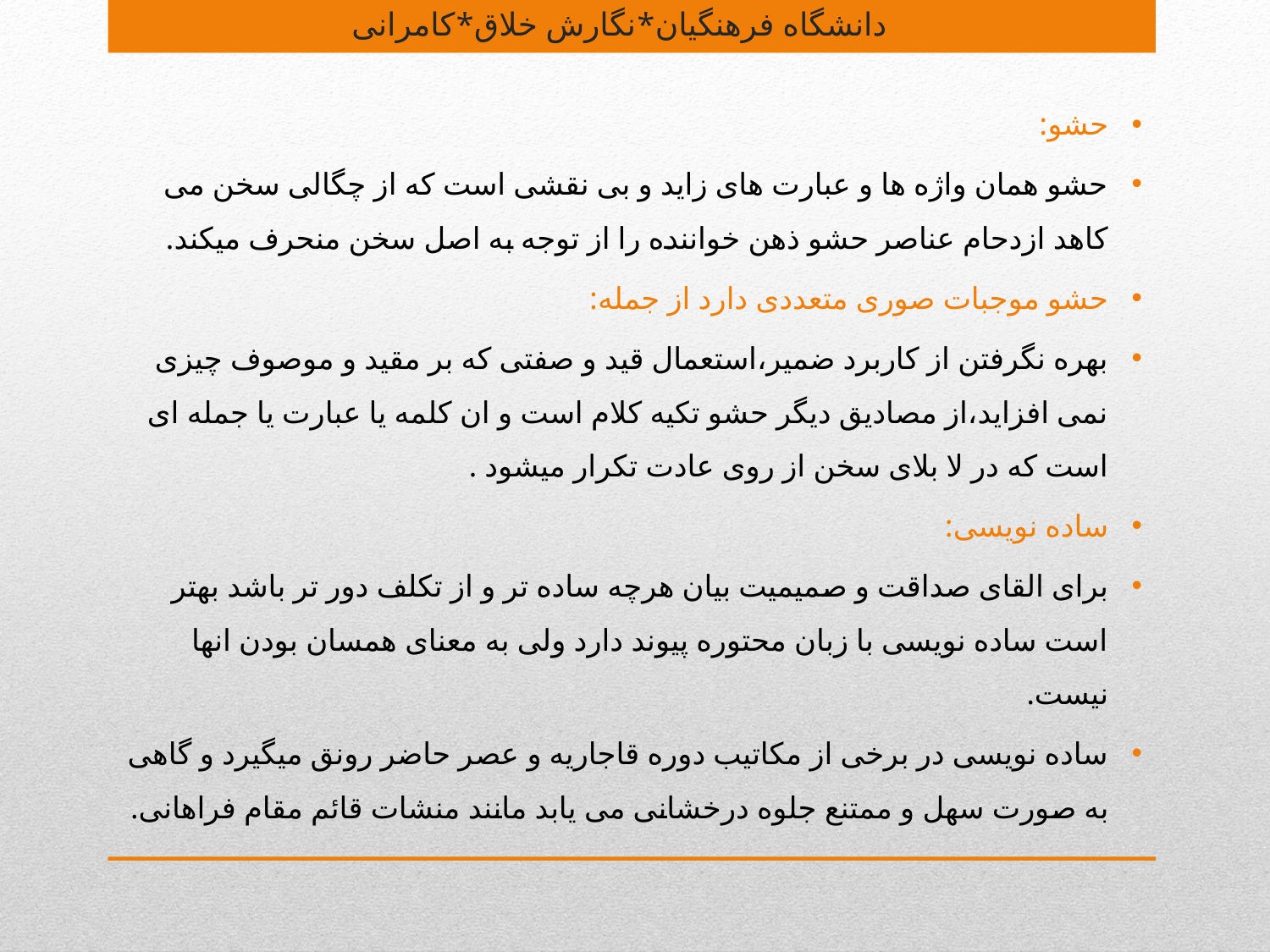

# دانشگاه فرهنگیان*نگارش خلاق*کامرانی
حشو:
حشو همان واژه ها و عبارت های زاید و بی نقشی است که از چگالی سخن می کاهد ازدحام عناصر حشو ذهن خواننده را از توجه به اصل سخن منحرف میکند.
حشو موجبات صوری متعددی دارد از جمله:
بهره نگرفتن از کاربرد ضمیر،استعمال قید و صفتی که بر مقید و موصوف چیزی نمی افزاید،از مصادیق دیگر حشو تکیه کلام است و ان کلمه یا عبارت یا جمله ای است که در لا بلای سخن از روی عادت تکرار میشود .
ساده نویسی:
برای القای صداقت و صمیمیت بیان هرچه ساده تر و از تکلف دور تر باشد بهتر است ساده نویسی با زبان محتوره پیوند دارد ولی به معنای همسان بودن انها نیست.
ساده نویسی در برخی از مکاتیب دوره قاجاریه و عصر حاضر رونق میگیرد و گاهی به صورت سهل و ممتنع جلوه درخشانی می یابد مانند منشات قائم مقام فراهانی.